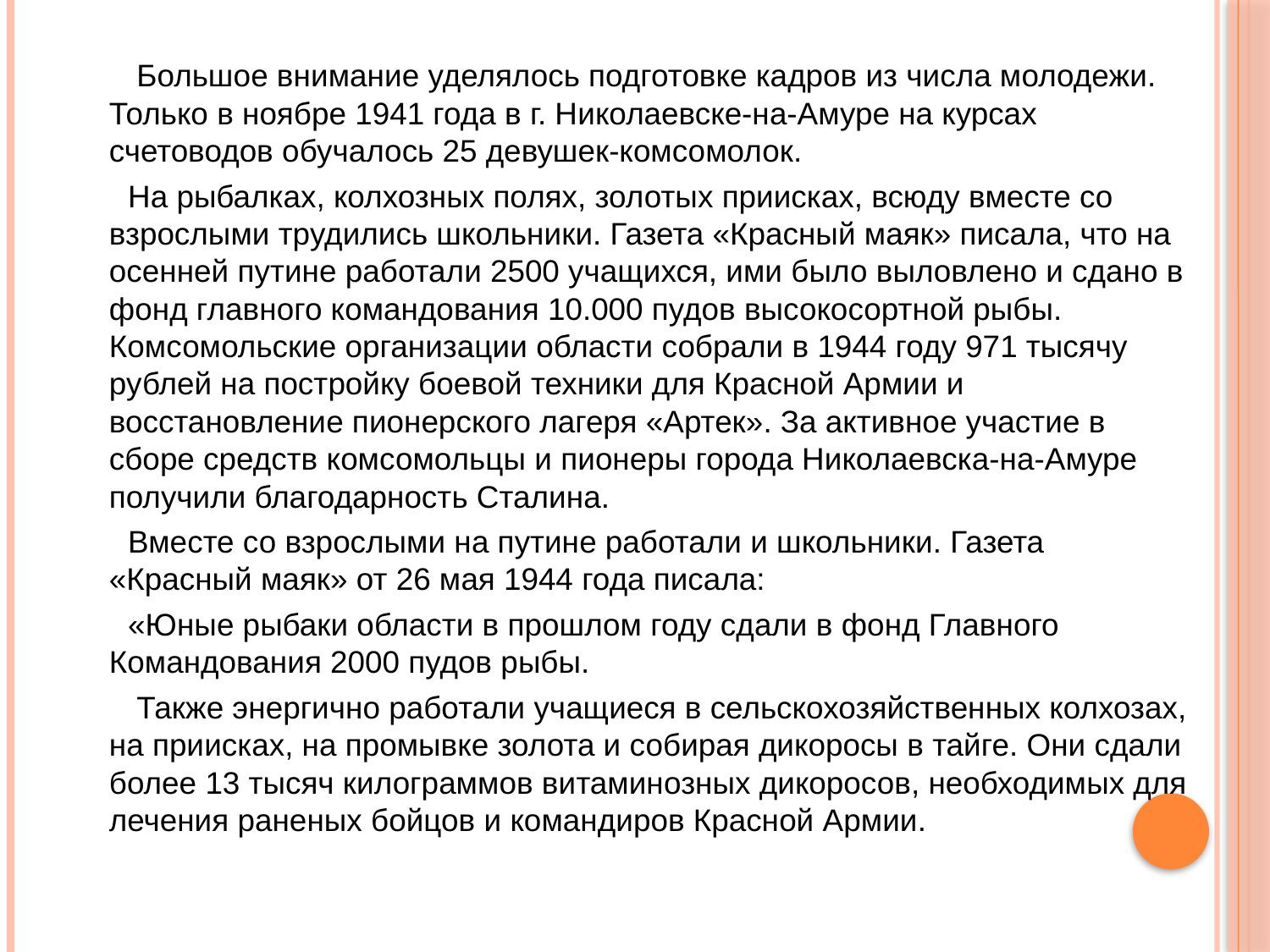

Большое внимание уделялось подготовке кадров из числа молодежи. Только в ноябре 1941 года в г. Николаевске-на-Амуре на курсах счетоводов обучалось 25 девушек-комсомолок.
      На рыбалках, колхозных полях, золотых приисках, всюду вместе со взрослыми трудились школьники. Газета «Красный маяк» писала, что на осенней путине работали 2500 учащихся, ими было выловлено и сдано в фонд главного командования 10.000 пудов высокосортной рыбы. Комсомольские организации области собрали в 1944 году 971 тысячу рублей на постройку боевой техники для Красной Армии и восстановление пионерского лагеря «Артек». За активное участие в сборе средств комсомольцы и пионеры города Николаевска-на-Амуре получили благодарность Сталина.
      Вместе со взрослыми на путине работали и школьники. Газета «Красный маяк» от 26 мая 1944 года писала:
      «Юные рыбаки области в прошлом году сдали в фонд Главного Командования 2000 пудов рыбы.
       Также энергично работали учащиеся в сельскохозяйственных колхозах, на приисках, на промывке золота и собирая дикоросы в тайге. Они сдали более 13 тысяч килограммов витаминозных дикоросов, необходимых для лечения раненых бойцов и командиров Красной Армии.